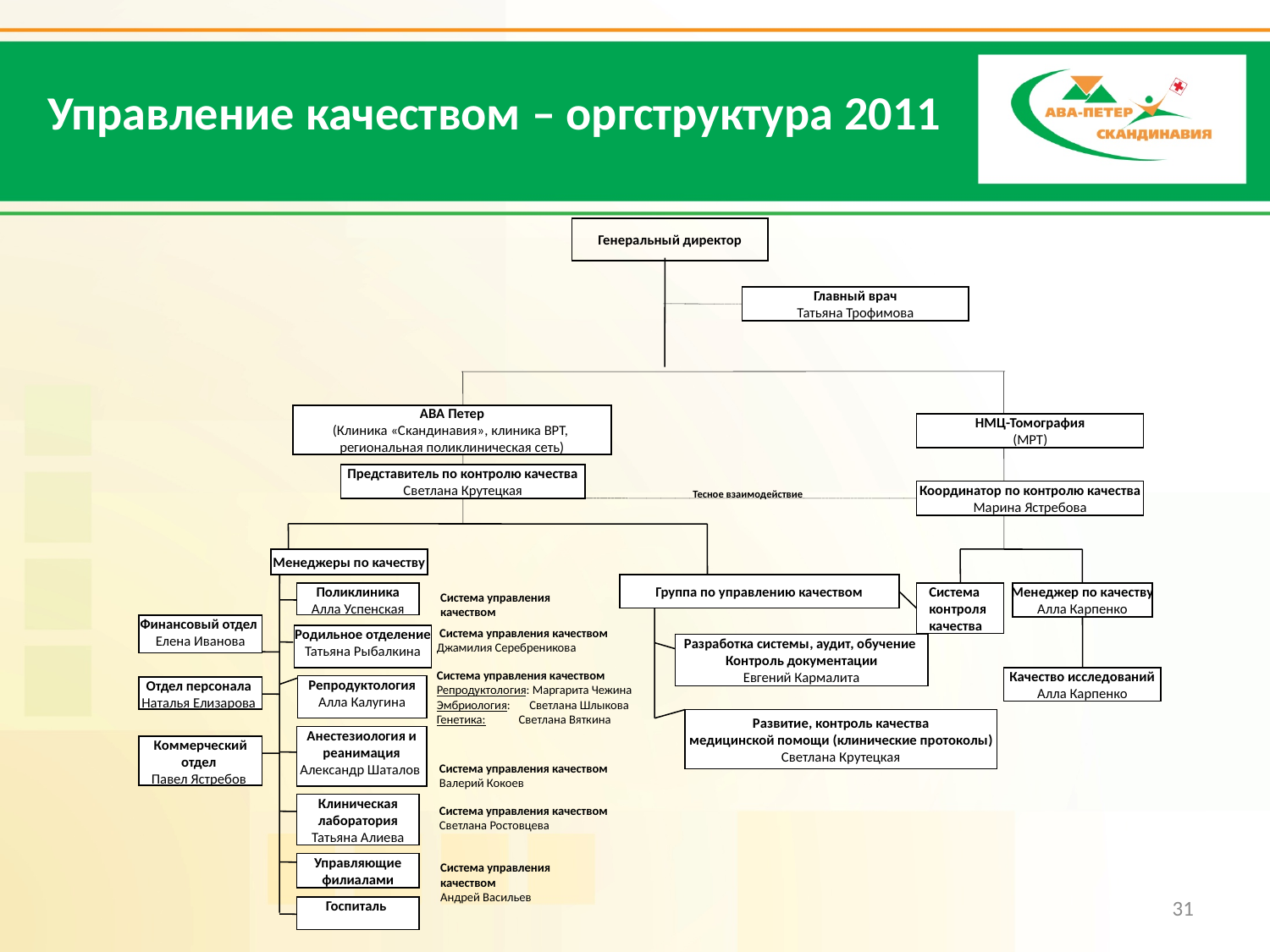

Управление качеством – оргструктура 2011
Генеральный директор
Главный врач
Татьяна Трофимова

АВА Петер
(Клиника «Скандинавия», клиника ВРТ,
региональная поликлиническая сеть)
НМЦ-Томография
(МРТ)
Представитель по контролю качества
Светлана Крутецкая
Тесное взаимодействие
Координатор по контролю качества
Марина Ястребова

Менеджеры по качеству

Группа по управлению качеством
Поликлиника
Алла Успенская
Система управления качеством
Система
контроля
качества
Менеджер по качеству
Алла Карпенко

Финансовый отдел
Елена Иванова
Родильное отделение
Татьяна Рыбалкина
 Система управления качеством
Джамилия Серебреникова
Разработка системы, аудит, обучение
Контроль документации
Евгений Кармалита

Система управления качеством
Репродуктология: Маргарита Чежина
Эмбриология:       Светлана Шлыкова
Генетика:            Светлана Вяткина
Качество исследований
Алла Карпенко
Репродуктология
Алла Калугина
Отдел персонала
Наталья Елизарова

Развитие, контроль качества
медицинской помощи (клинические протоколы)
Светлана Крутецкая
Анестезиология и реанимация
Александр Шаталов
Коммерческий отдел
Павел Ястребов

 Система управления качеством
 Валерий Кокоев
Клиническая лаборатория
Татьяна Алиева
 Система управления качеством
 Светлана Ростовцева

Управляющие филиалами
Система управления качеством
Андрей Васильев

Госпиталь

31